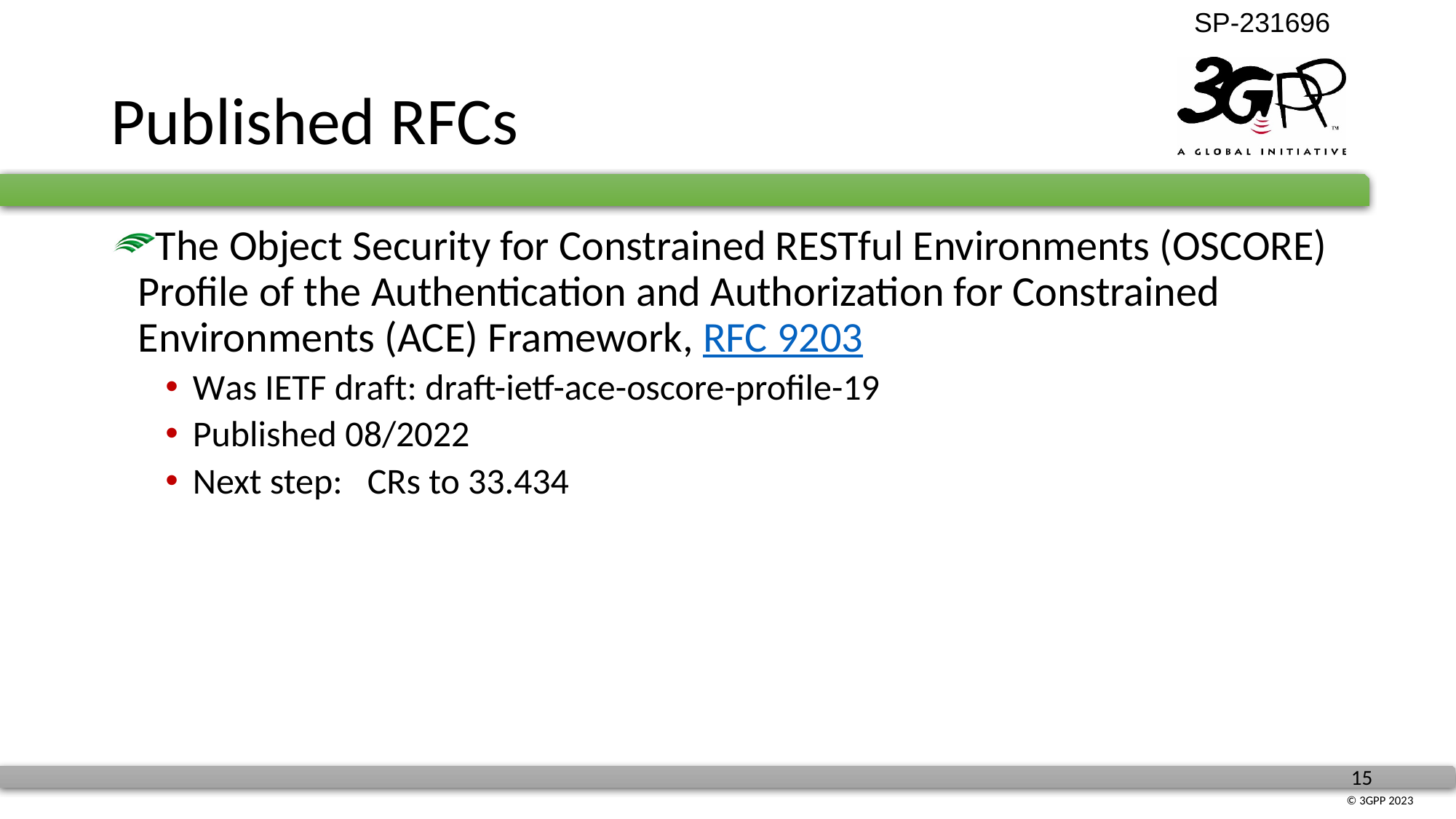

# Published RFCs
The Object Security for Constrained RESTful Environments (OSCORE) Profile of the Authentication and Authorization for Constrained Environments (ACE) Framework, RFC 9203
Was IETF draft: draft-ietf-ace-oscore-profile-19
Published 08/2022
Next step:   CRs to 33.434